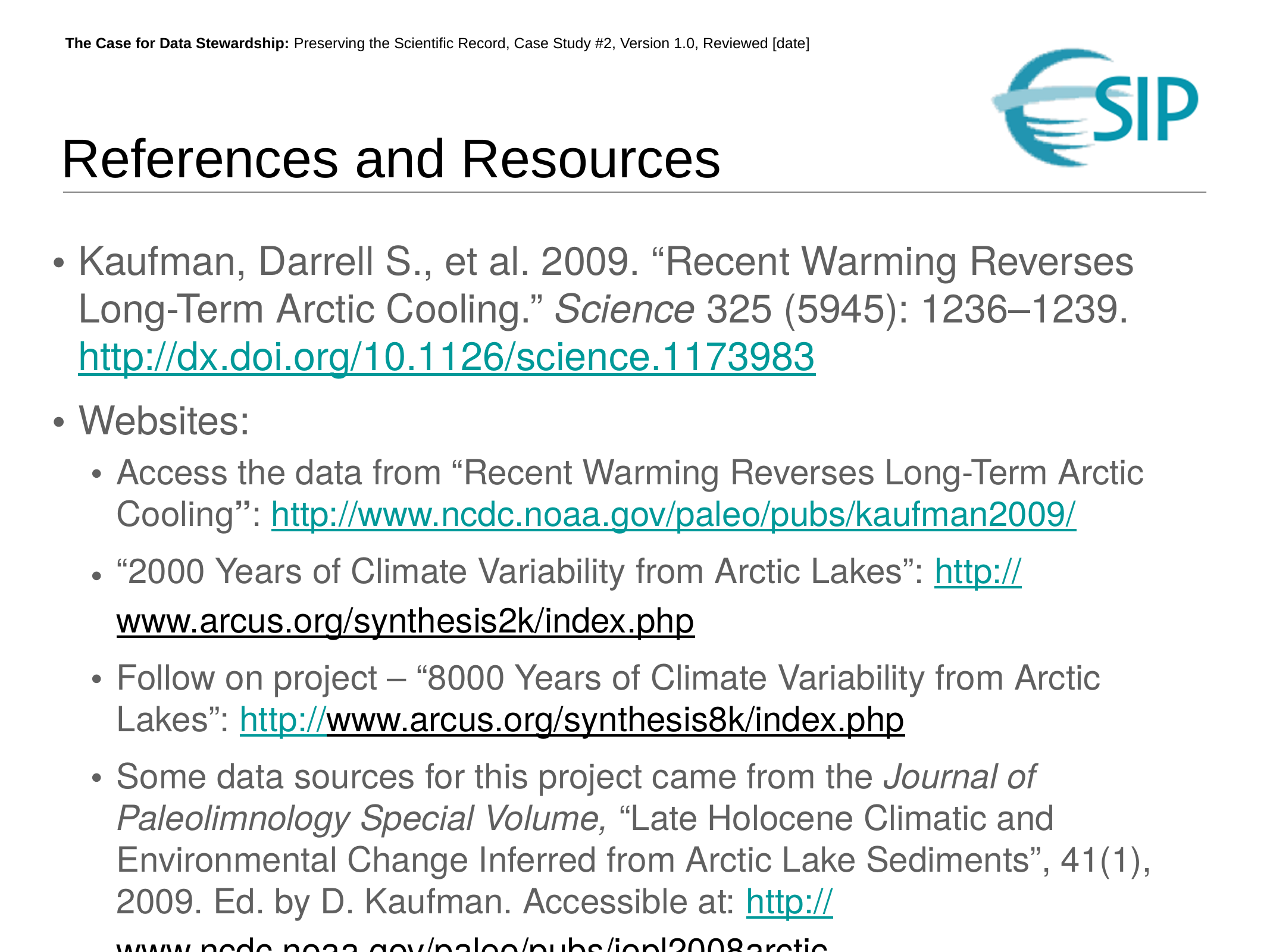

# References and Resources
Kaufman, Darrell S., et al. 2009. “Recent Warming Reverses Long-Term Arctic Cooling.” Science 325 (5945): 1236–1239. http://dx.doi.org/10.1126/science.1173983
Websites:
Access the data from “Recent Warming Reverses Long-Term Arctic Cooling”: http://www.ncdc.noaa.gov/paleo/pubs/kaufman2009/
“2000 Years of Climate Variability from Arctic Lakes”: http://www.arcus.org/synthesis2k/index.php
Follow on project – “8000 Years of Climate Variability from Arctic Lakes”: http://www.arcus.org/synthesis8k/index.php
Some data sources for this project came from the Journal of Paleolimnology Special Volume, “Late Holocene Climatic and Environmental Change Inferred from Arctic Lake Sediments”, 41(1), 2009. Ed. by D. Kaufman. Accessible at: http://www.ncdc.noaa.gov/paleo/pubs/jopl2008arctic